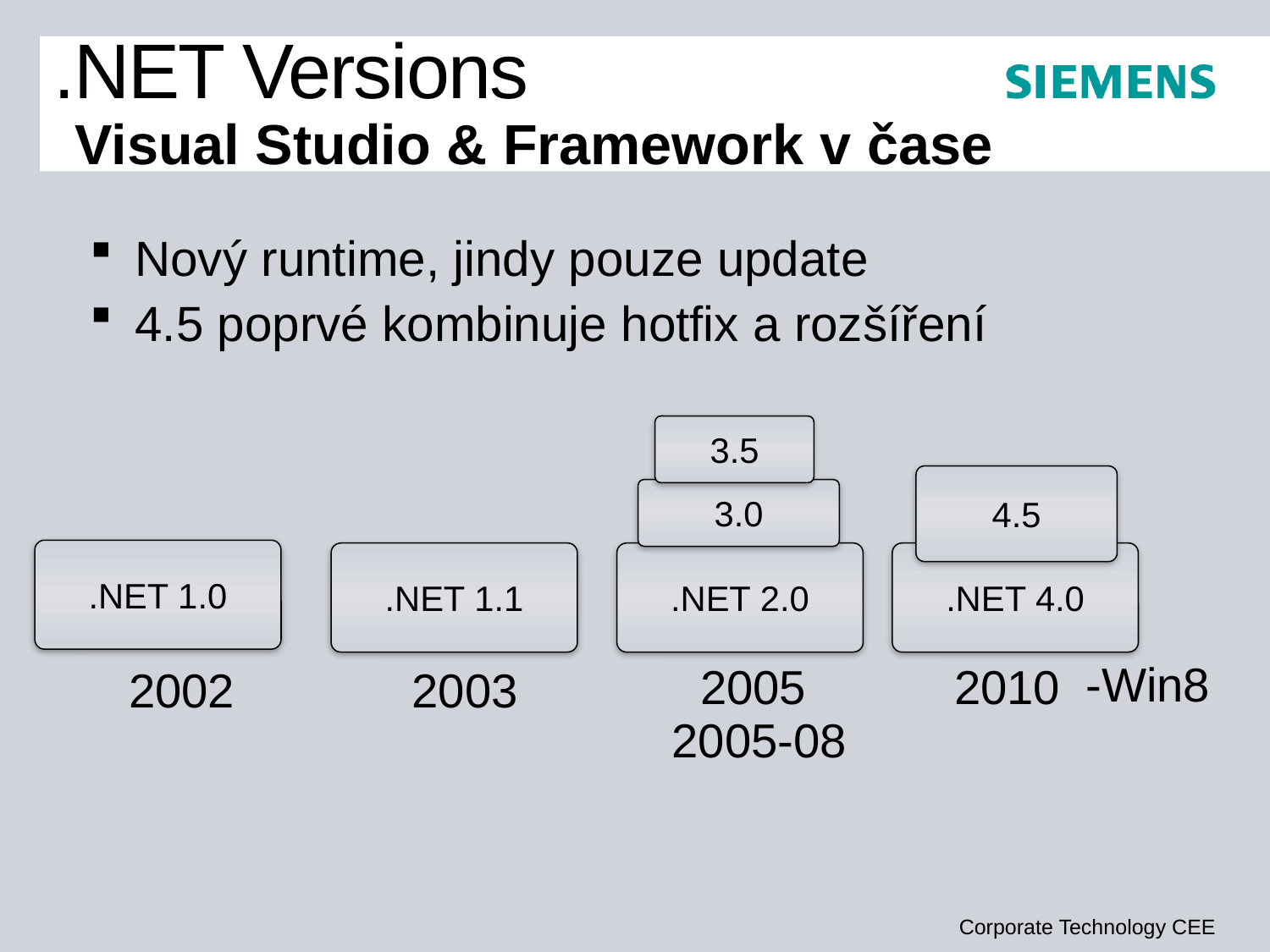

.NET Versions
Visual Studio & Framework v čase
Nový runtime, jindy pouze update
4.5 poprvé kombinuje hotfix a rozšíření
3.5
4.5
3.0
.NET 1.0
.NET 1.1
.NET 2.0
.NET 4.0
-Win8
2005
2010
2002
2003
2005-08